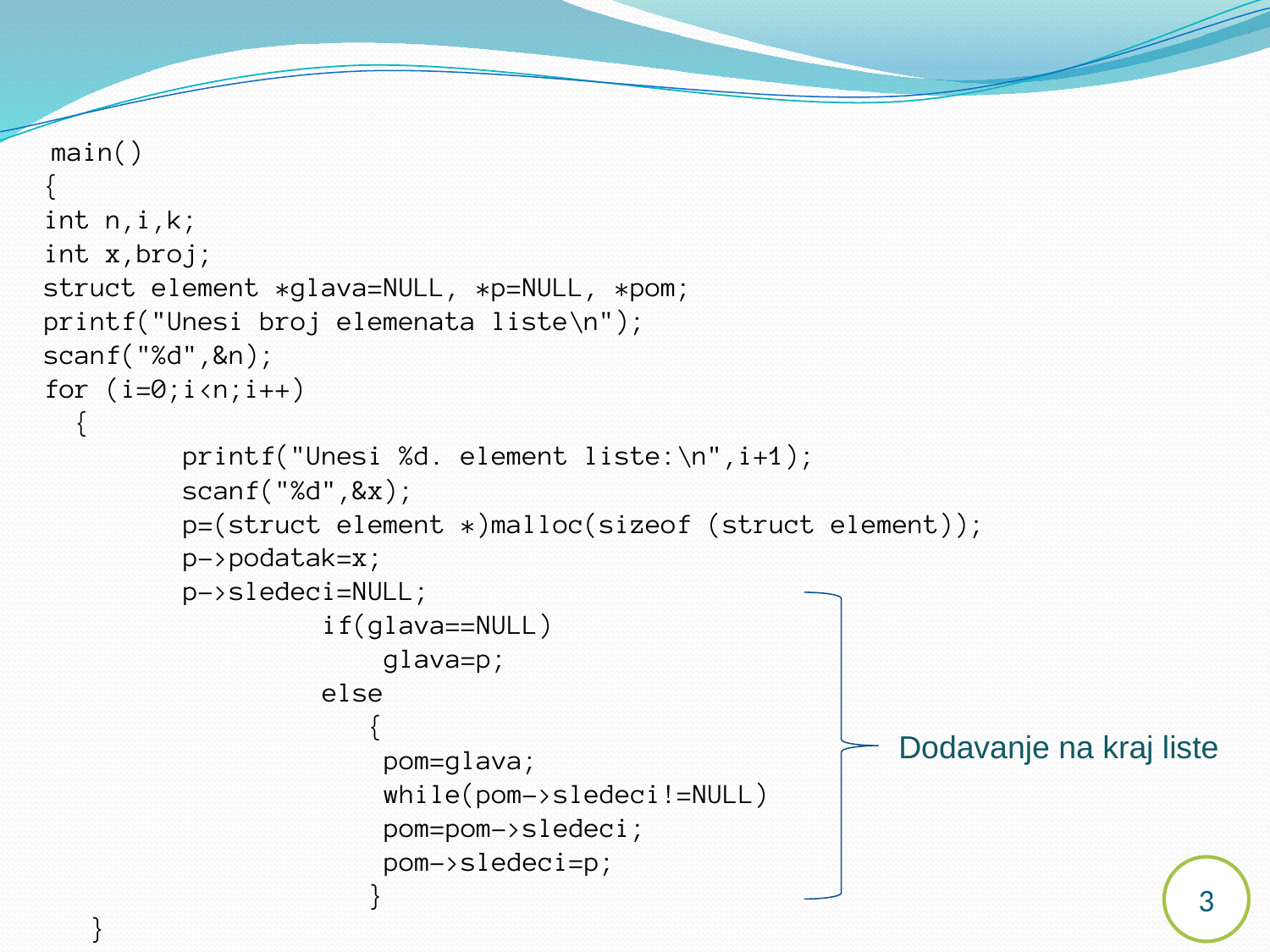

main()
{
int n,i,k;
int x,broj;
struct element *glava=NULL, *p=NULL, *pom;
printf("Unesi broj elemenata liste\n");
scanf("%d",&n);
for (i=0;i<n;i++)
  {
         printf("Unesi %d. element liste:\n",i+1);
         scanf("%d",&x);
         p=(struct element *)malloc(sizeof (struct element));
         p->podatak=x;
         p->sledeci=NULL;
                  if(glava==NULL)
                      glava=p;
                  else
                     {
                      pom=glava;
                      while(pom->sledeci!=NULL)
                      pom=pom->sledeci;
                      pom->sledeci=p;
                     }
   }

Dodavanje na kraj liste
3